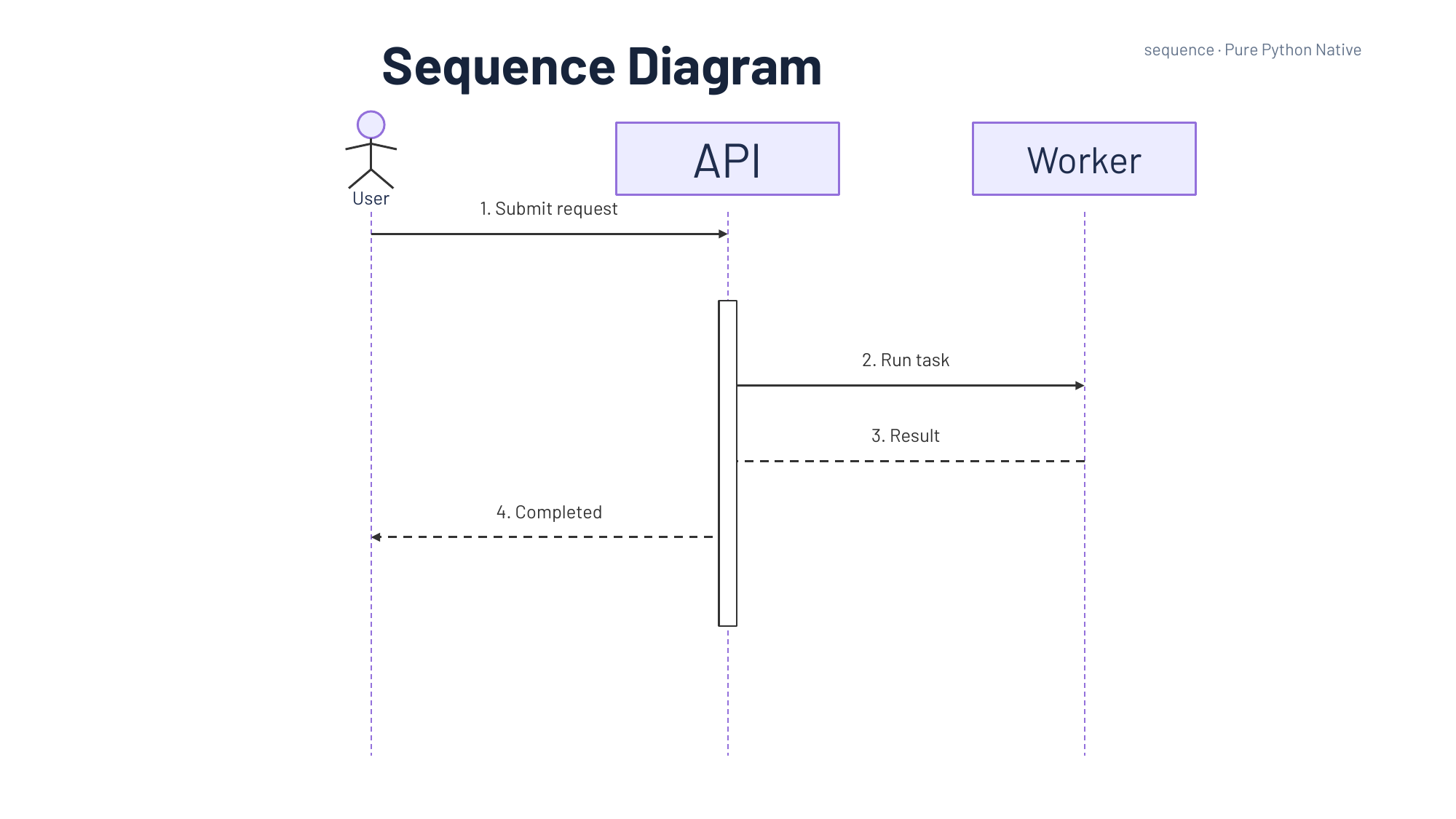

Sequence Diagram
sequence · Pure Python Native

User
API
Worker
1. Submit request

2. Run task
3. Result
4. Completed